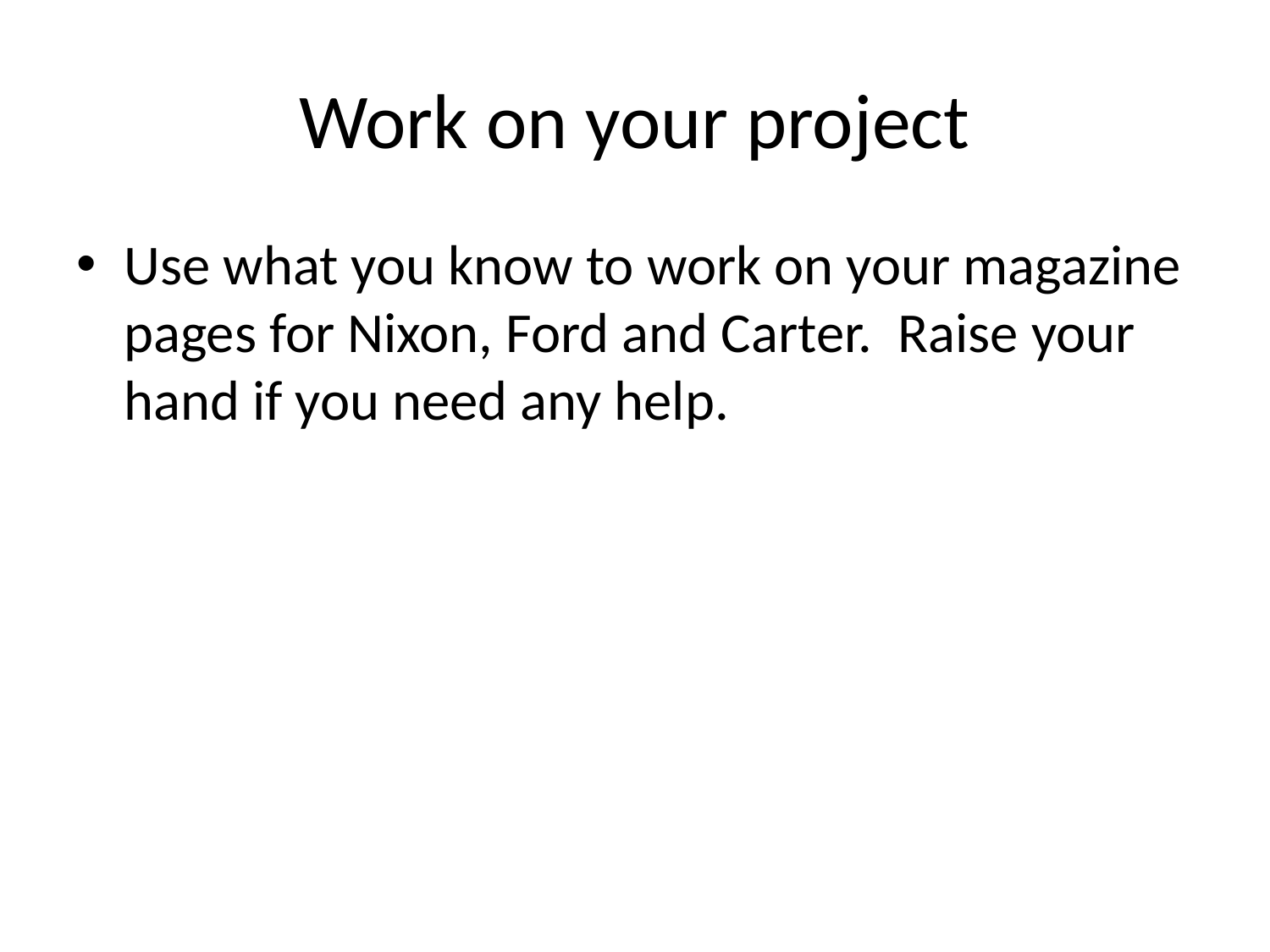

# Work on your project
Use what you know to work on your magazine pages for Nixon, Ford and Carter.  Raise your hand if you need any help.